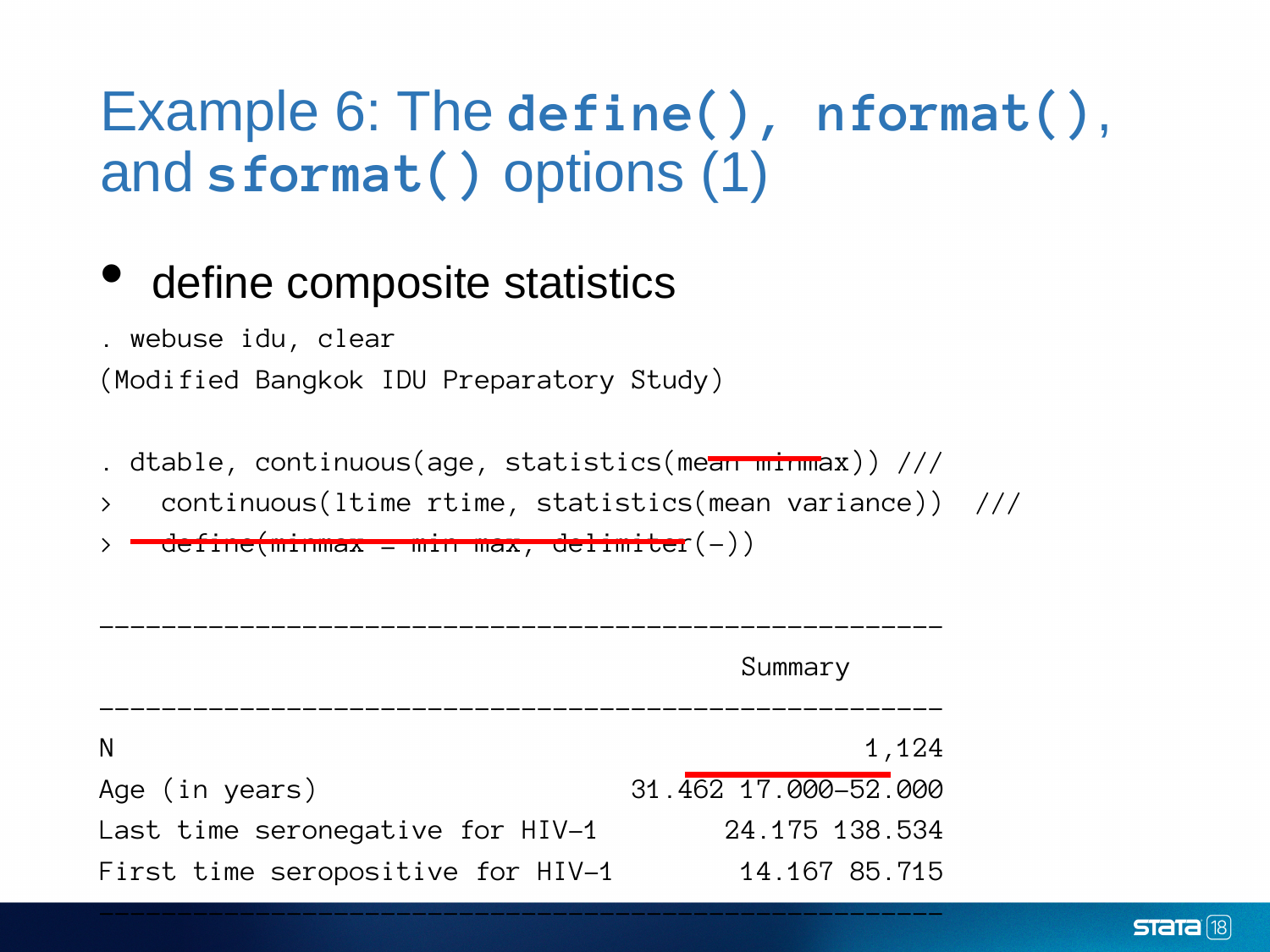

# Example 6: The define(), nformat(), and sformat() options (1)
 define composite statistics
. webuse idu, clear
(Modified Bangkok IDU Preparatory Study)

. dtable, continuous(age, statistics(mean minmax)) ///
>   continuous(ltime rtime, statistics(mean variance))  ///
>   define(minmax = min max, delimiter(-))

------------------------------------------------------
                                         Summary
------------------------------------------------------
N                                                1,124
Age (in years)                    31.462 17.000-52.000
Last time seronegative for HIV-1        24.175 138.534
First time seropositive for HIV-1        14.167 85.715
------------------------------------------------------